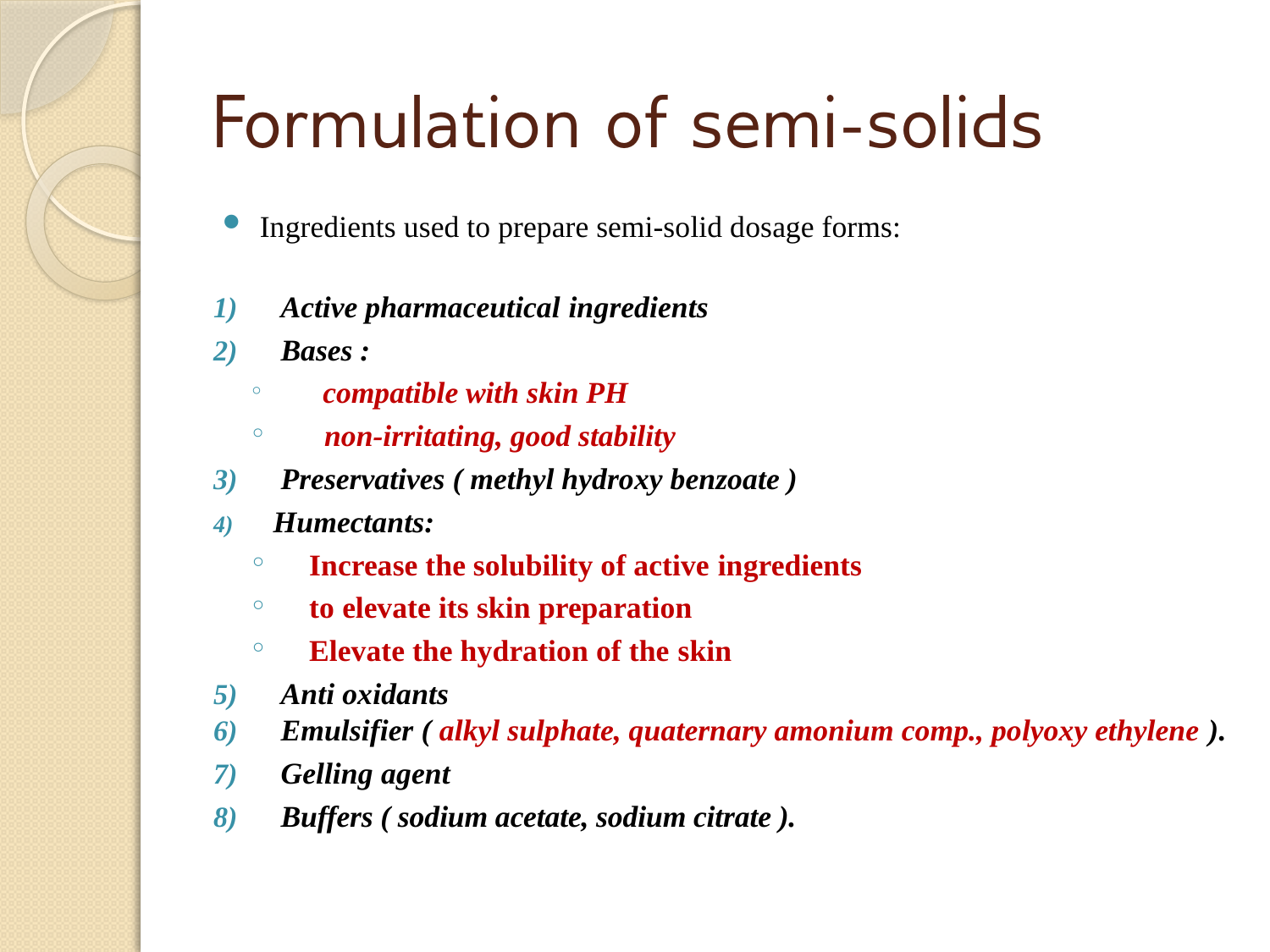

# Formulation of semi-solids
Ingredients used to prepare semi-solid dosage forms:

Active pharmaceutical ingredients
Bases :
 compatible with skin PH
 non-irritating, good stability
Preservatives ( methyl hydroxy benzoate )
Humectants:
Increase the solubility of active ingredients
to elevate its skin preparation
Elevate the hydration of the skin
Anti oxidants
Emulsifier ( alkyl sulphate, quaternary amonium comp., polyoxy ethylene ).
Gelling agent
Buffers ( sodium acetate, sodium citrate ).